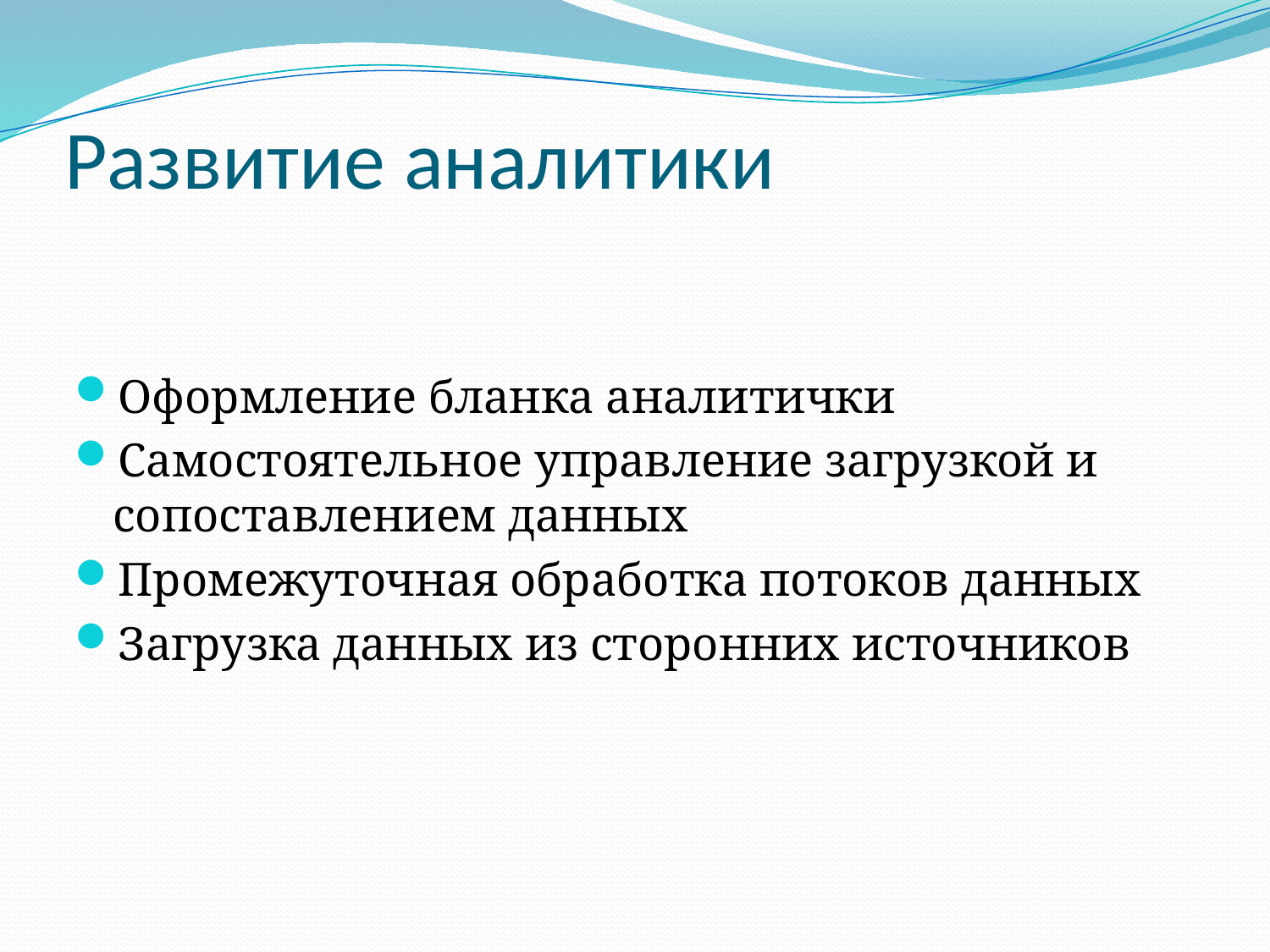

# Развитие аналитики
Оформление бланка аналитички
Самостоятельное управление загрузкой и сопоставлением данных
Промежуточная обработка потоков данных
Загрузка данных из сторонних источников